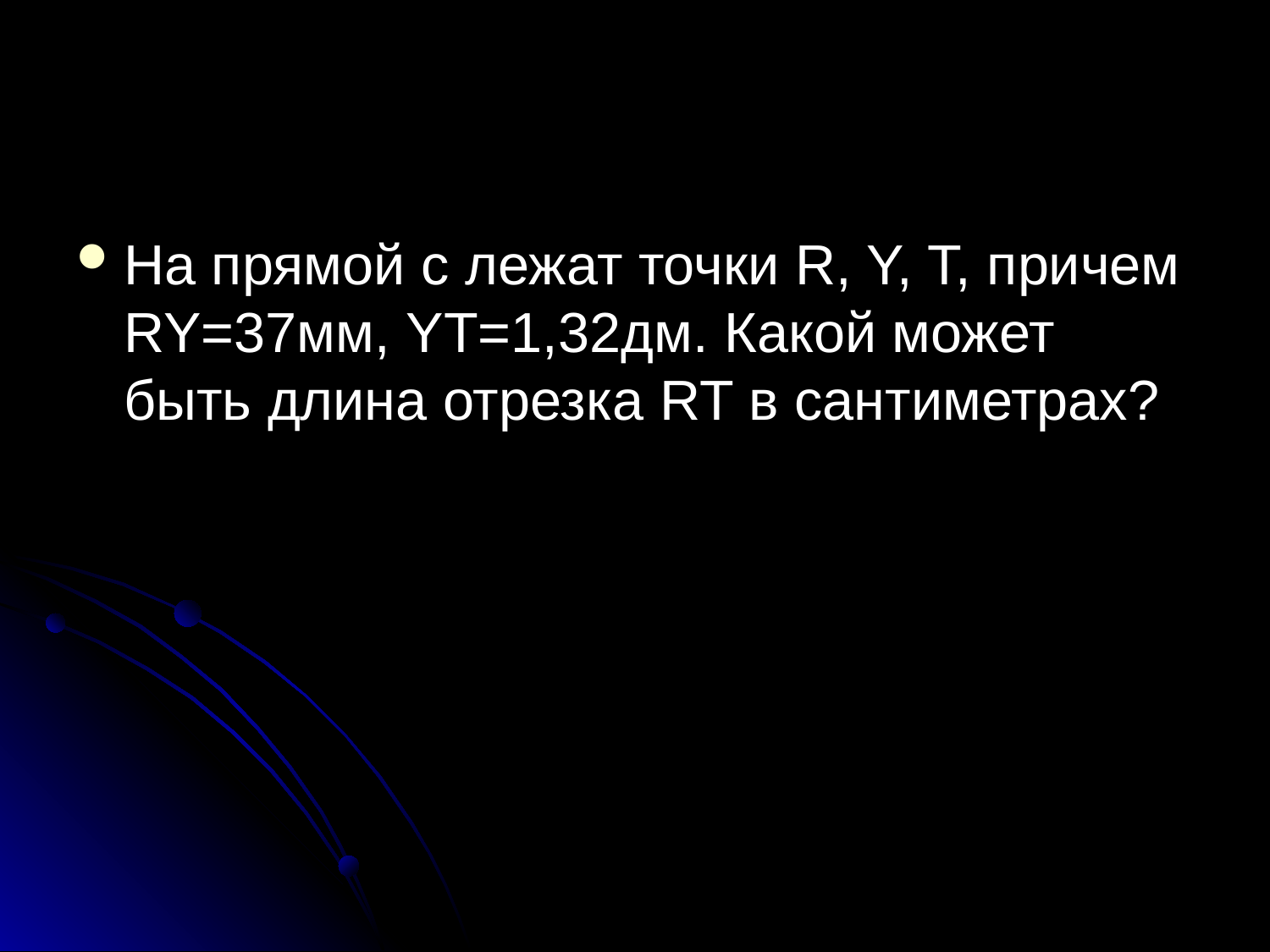

#
На прямой с лежат точки R, Y, T, причем RY=37мм, YT=1,32дм. Какой может быть длина отрезка RT в сантиметрах?